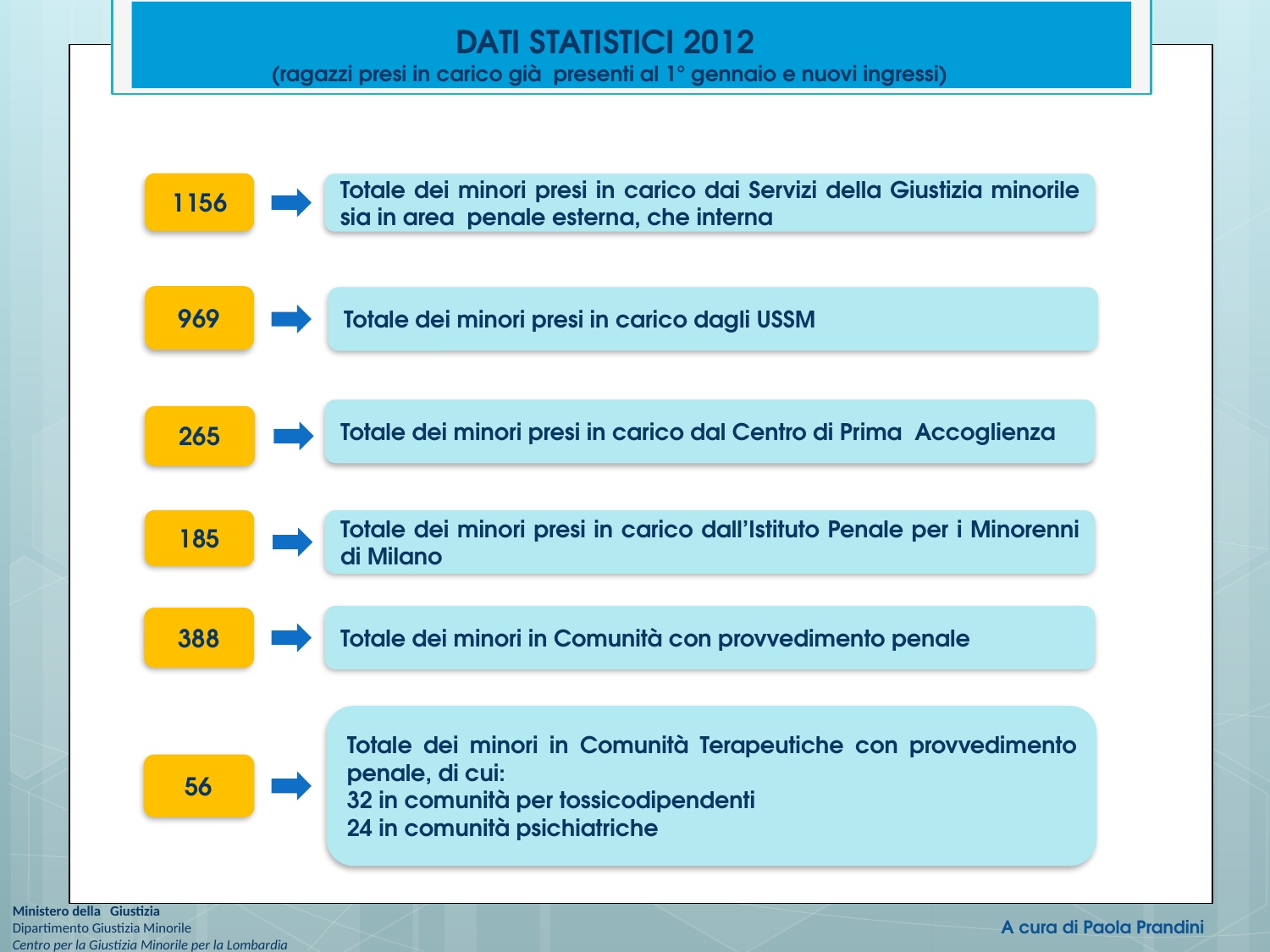

DATI STATISTICI 2012
(ragazzi presi in carico già  presenti al 1° gennaio e nuovi ingressi)
1156
Totale dei minori presi in carico dai Servizi della Giustizia minorile sia in area  penale esterna, che interna

969
Totale dei minori presi in carico dagli USSM

Totale dei minori presi in carico dal Centro di Prima  Accoglienza
265

185
Totale dei minori presi in carico dall’Istituto Penale per i Minorenni di Milano

Totale dei minori in Comunità con provvedimento penale

388

Totale dei minori in Comunità Terapeutiche con provvedimento penale, di cui:
32 in comunità per tossicodipendenti
24 in comunità psichiatriche
56

Ministero della   Giustizia
Dipartimento Giustizia Minorile
Centro per la Giustizia Minorile per la Lombardia
A cura di Paola Prandini